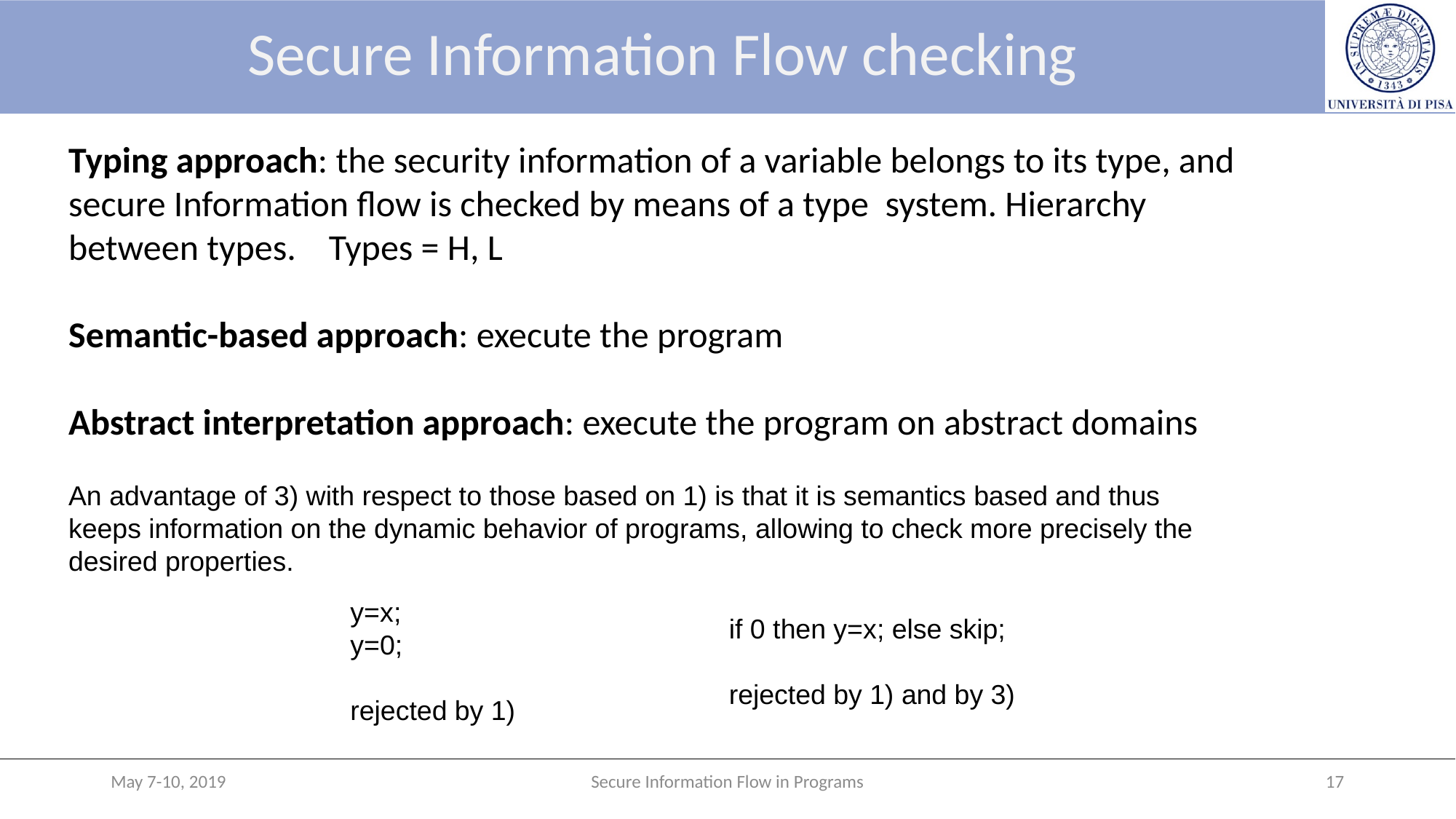

# Secure Information Flow checking
Typing approach: the security information of a variable belongs to its type, and secure Information flow is checked by means of a type  system. Hierarchy between types.    Types = H, L

Semantic-based approach: execute the program

Abstract interpretation approach: execute the program on abstract domains
An advantage of 3) with respect to those based on 1) is that it is semantics based and thus keeps information on the dynamic behavior of programs, allowing to check more precisely the desired properties.
y=x;
y=0;

rejected by 1)
if 0 then y=x; else skip;

rejected by 1) and by 3)
May 7-10, 2019
Secure Information Flow in Programs
17